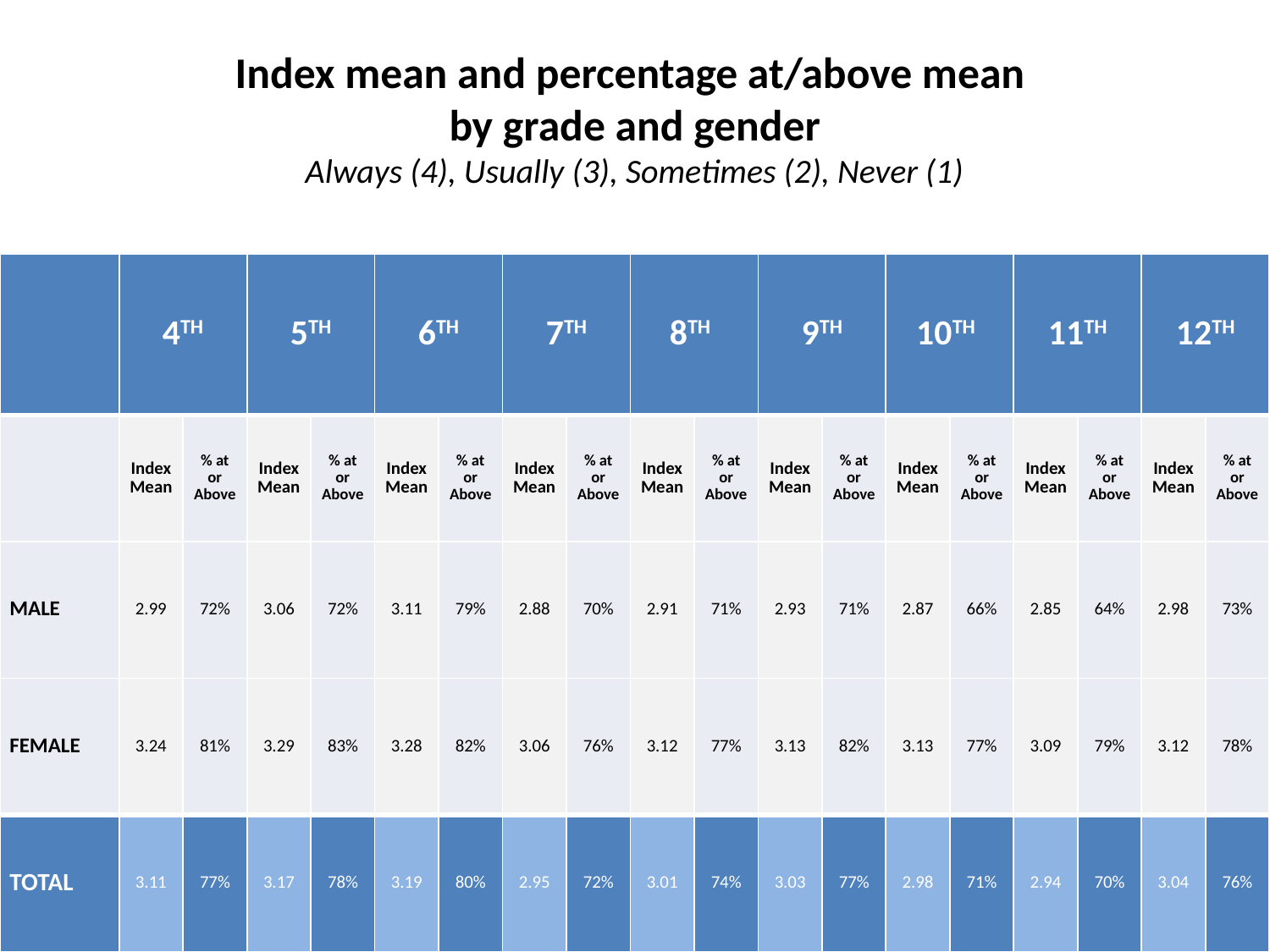

# Index mean and percentage at/above mean by grade and gender Always (4), Usually (3), Sometimes (2), Never (1)
|  | 4TH |  | 5TH |  | 6TH |  | 7TH |  | 8TH |  | 9TH |  | 10TH |  | 11TH |  | 12TH |  |
| --- | --- | --- | --- | --- | --- | --- | --- | --- | --- | --- | --- | --- | --- | --- | --- | --- | --- | --- |
|  | Index Mean | % at or Above | Index Mean | % at or Above | Index Mean | % at or Above | Index Mean | % at or Above | Index Mean | % at or Above | Index Mean | % at or Above | Index Mean | % at or Above | Index Mean | % at or Above | Index Mean | % at or Above |
| MALE | 2.99 | 72% | 3.06 | 72% | 3.11 | 79% | 2.88 | 70% | 2.91 | 71% | 2.93 | 71% | 2.87 | 66% | 2.85 | 64% | 2.98 | 73% |
| FEMALE | 3.24 | 81% | 3.29 | 83% | 3.28 | 82% | 3.06 | 76% | 3.12 | 77% | 3.13 | 82% | 3.13 | 77% | 3.09 | 79% | 3.12 | 78% |
| TOTAL | 3.11 | 77% | 3.17 | 78% | 3.19 | 80% | 2.95 | 72% | 3.01 | 74% | 3.03 | 77% | 2.98 | 71% | 2.94 | 70% | 3.04 | 76% |